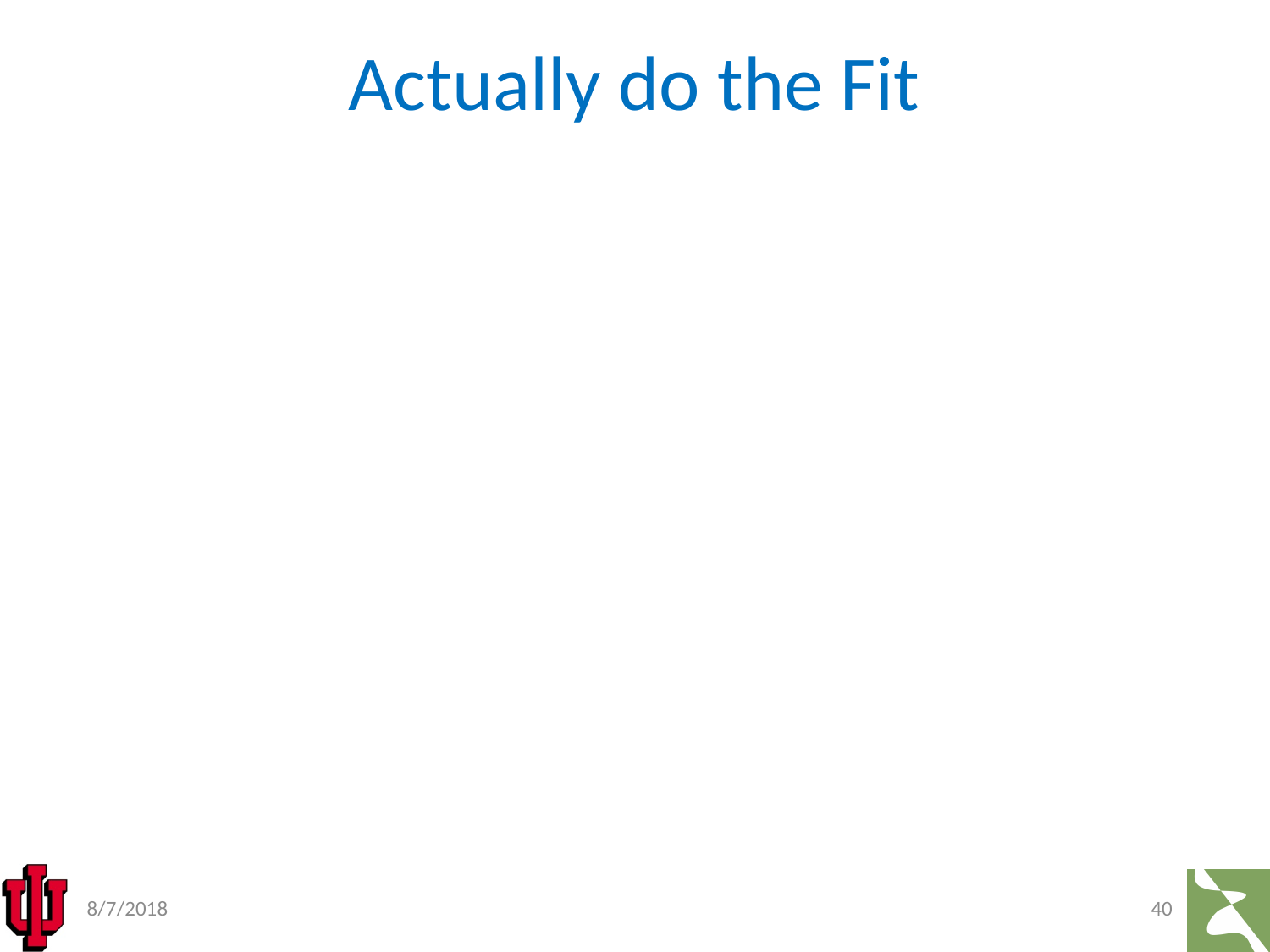

# Actually do the Fit
8/7/2018
40